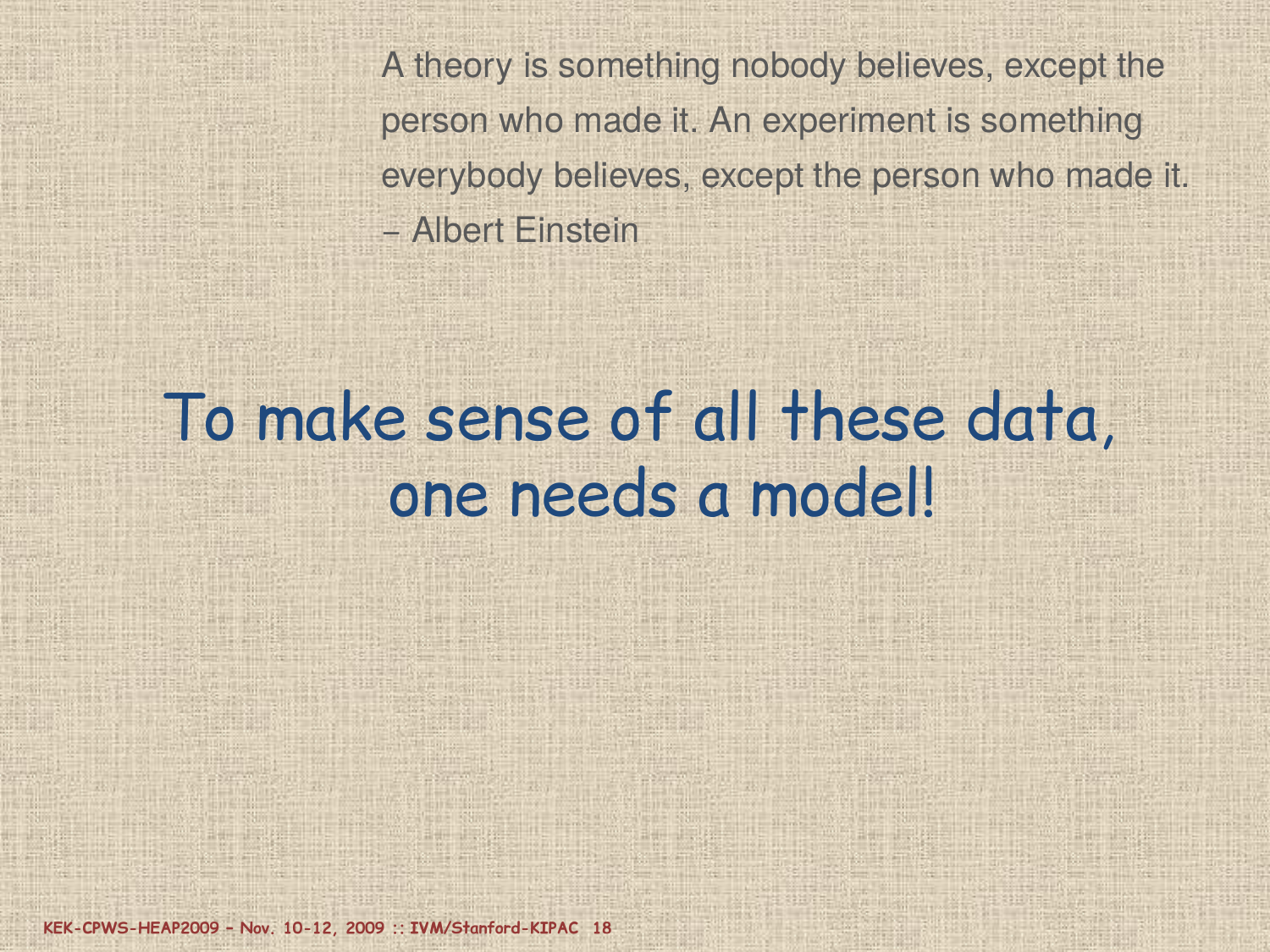

#
A theory is something nobody believes, except the person who made it. An experiment is something everybody believes, except the person who made it. − Albert Einstein
To make sense of all these data, one needs a model!